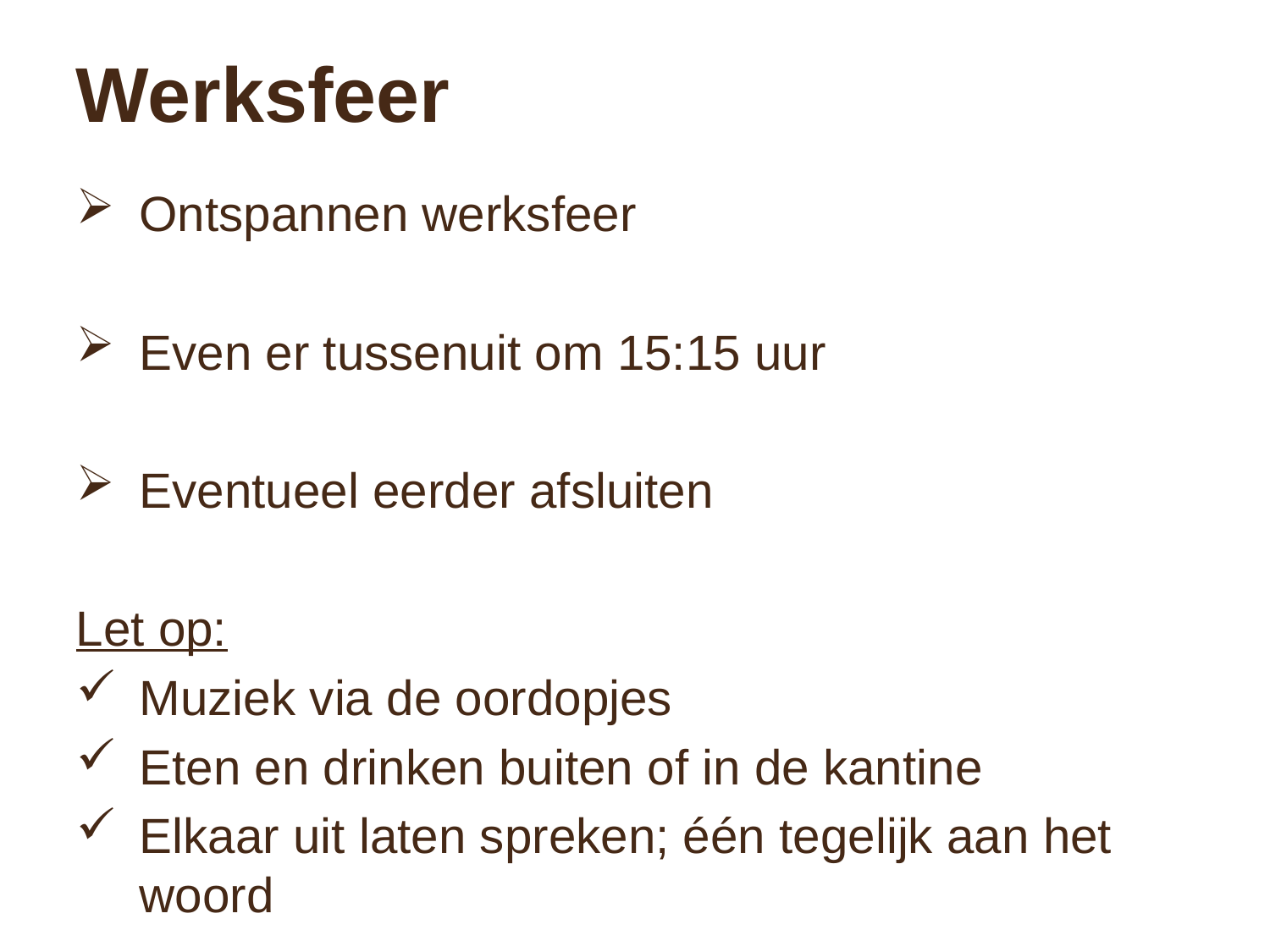

# Werksfeer
Ontspannen werksfeer

Even er tussenuit om 15:15 uur

Eventueel eerder afsluiten

Let op:
Muziek via de oordopjes
Eten en drinken buiten of in de kantine
Elkaar uit laten spreken; één tegelijk aan het woord